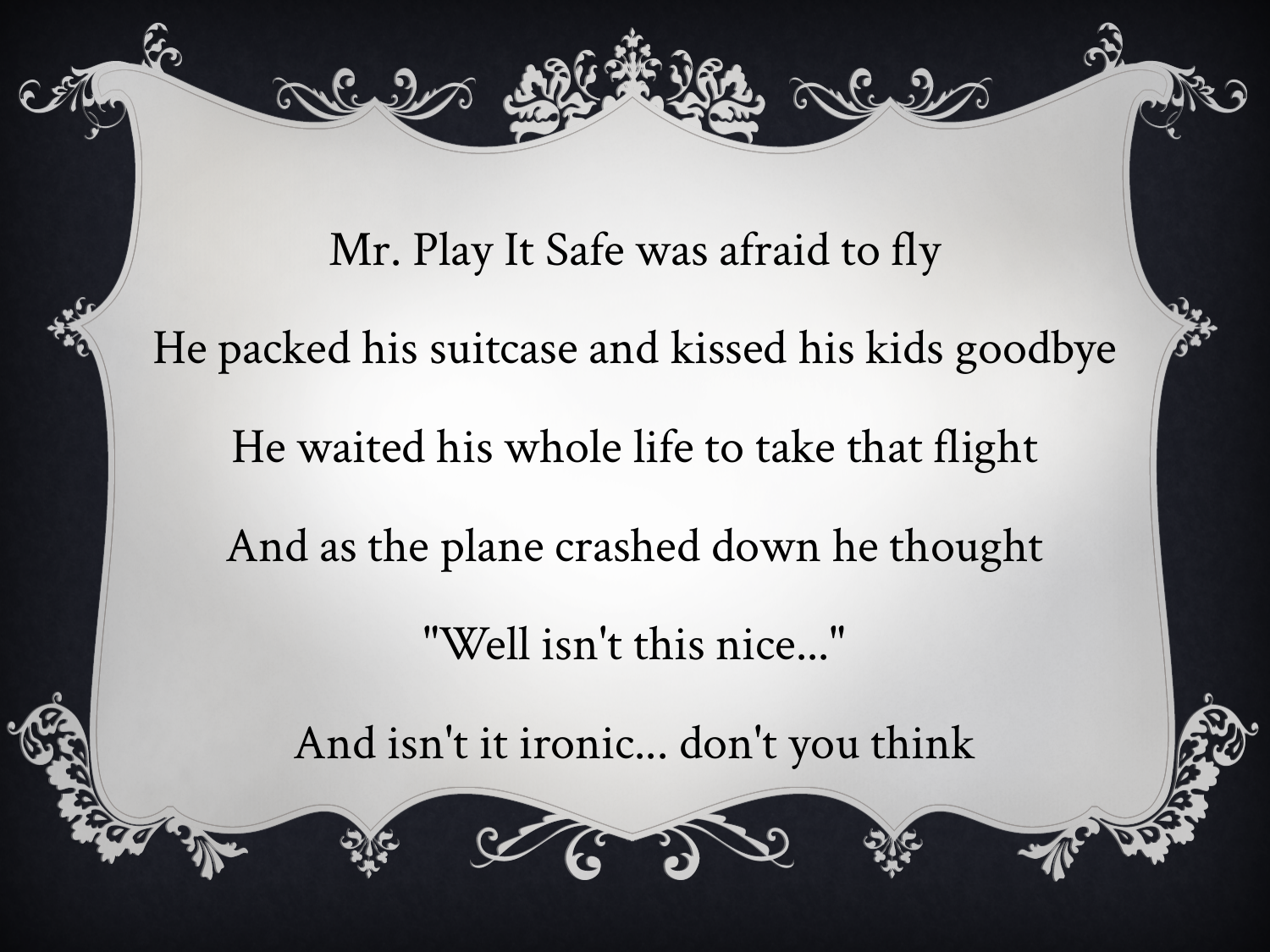

Mr. Play It Safe was afraid to fly
He packed his suitcase and kissed his kids goodbye
He waited his whole life to take that flight
And as the plane crashed down he thought
"Well isn't this nice..."
And isn't it ironic... don't you think